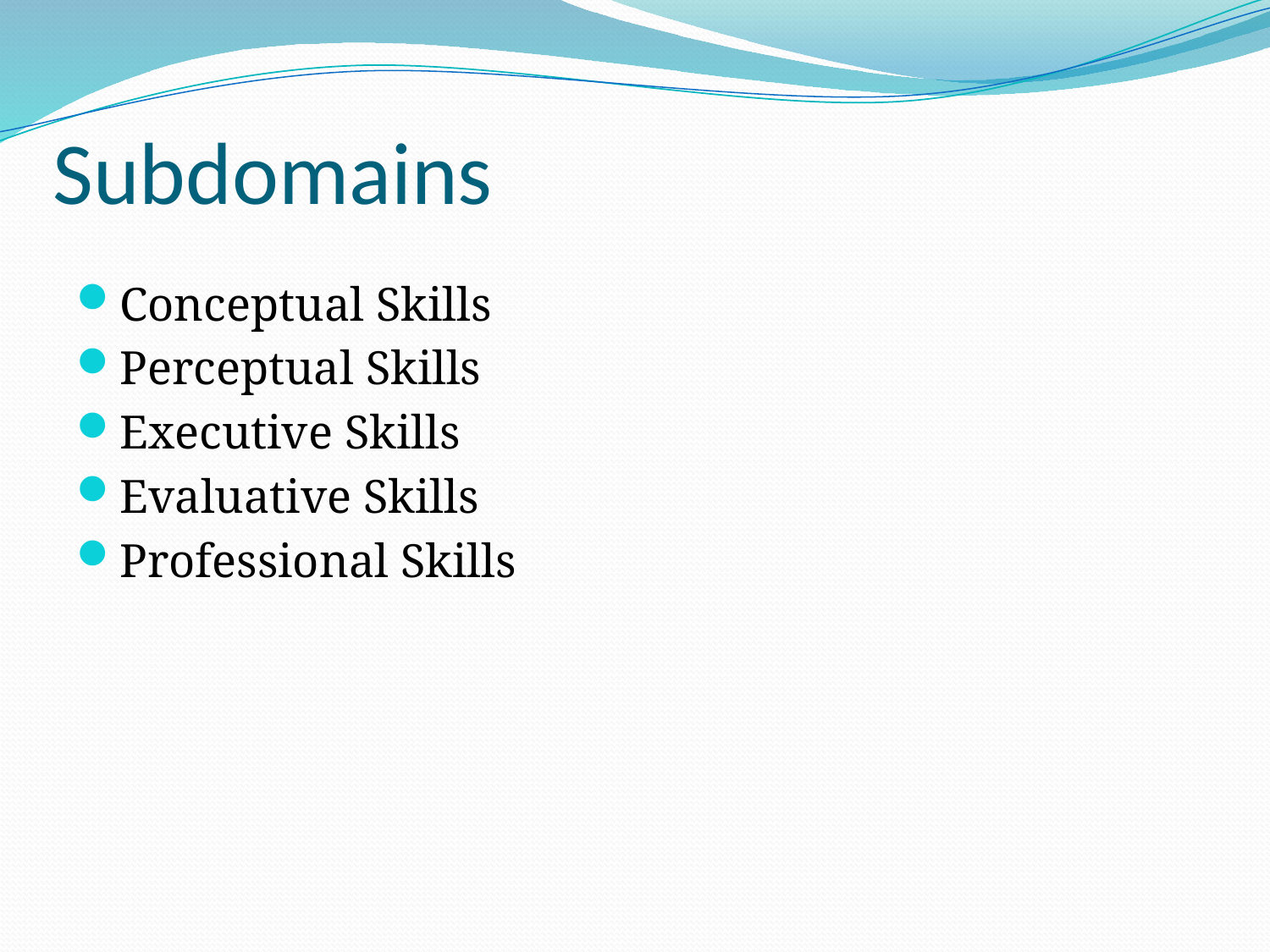

# Subdomains
Conceptual Skills
Perceptual Skills
Executive Skills
Evaluative Skills
Professional Skills